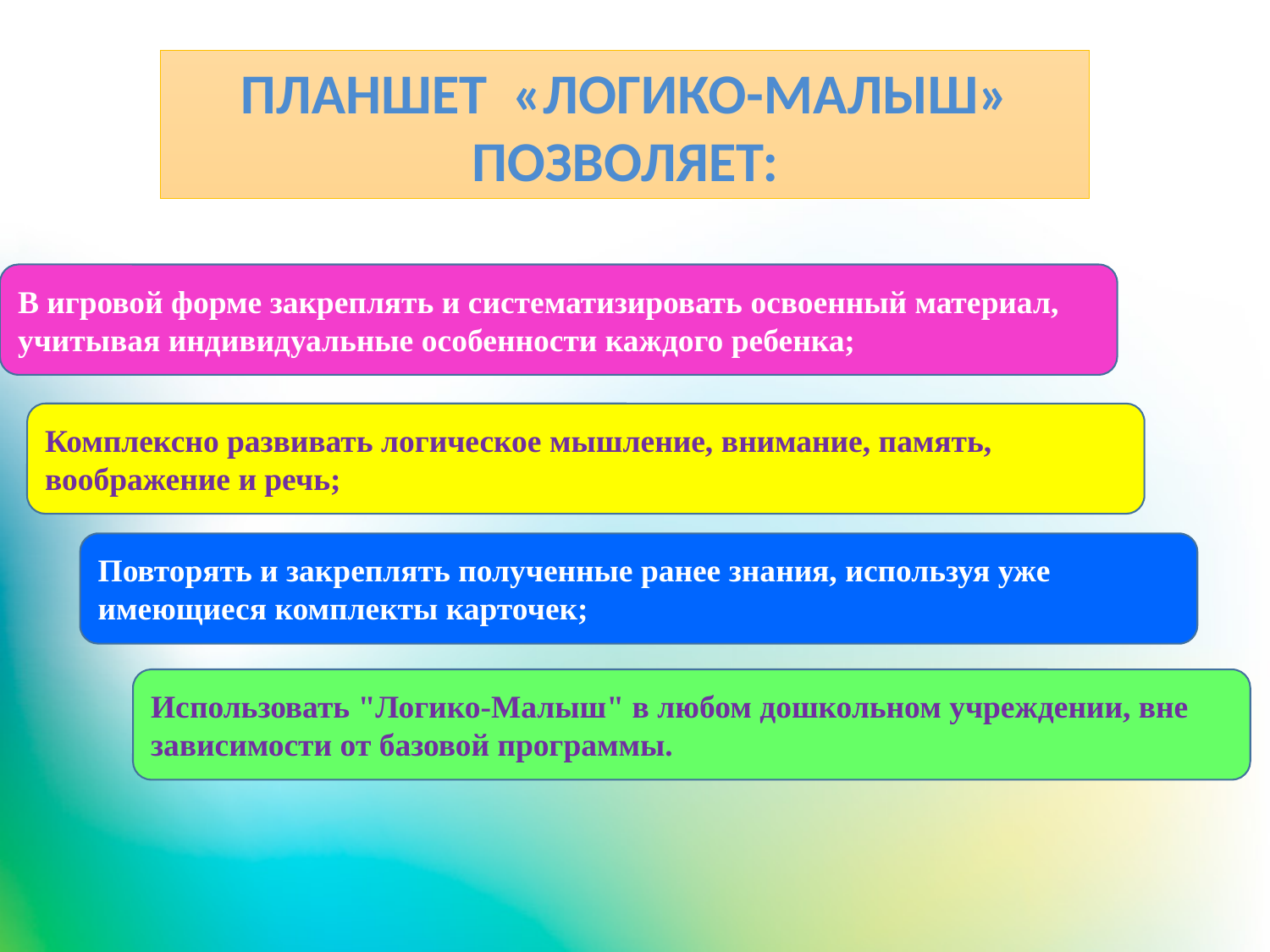

планшет  «логико-малыш»
Позволяет:
В игровой форме закреплять и систематизировать освоенный материал, учитывая индивидуальные особенности каждого ребенка;
Комплексно развивать логическое мышление, внимание, память, воображение и речь;
Повторять и закреплять полученные ранее знания, используя уже имеющиеся комплекты карточек;
Использовать "Логико-Малыш" в любом дошкольном учреждении, вне зависимости от базовой программы.